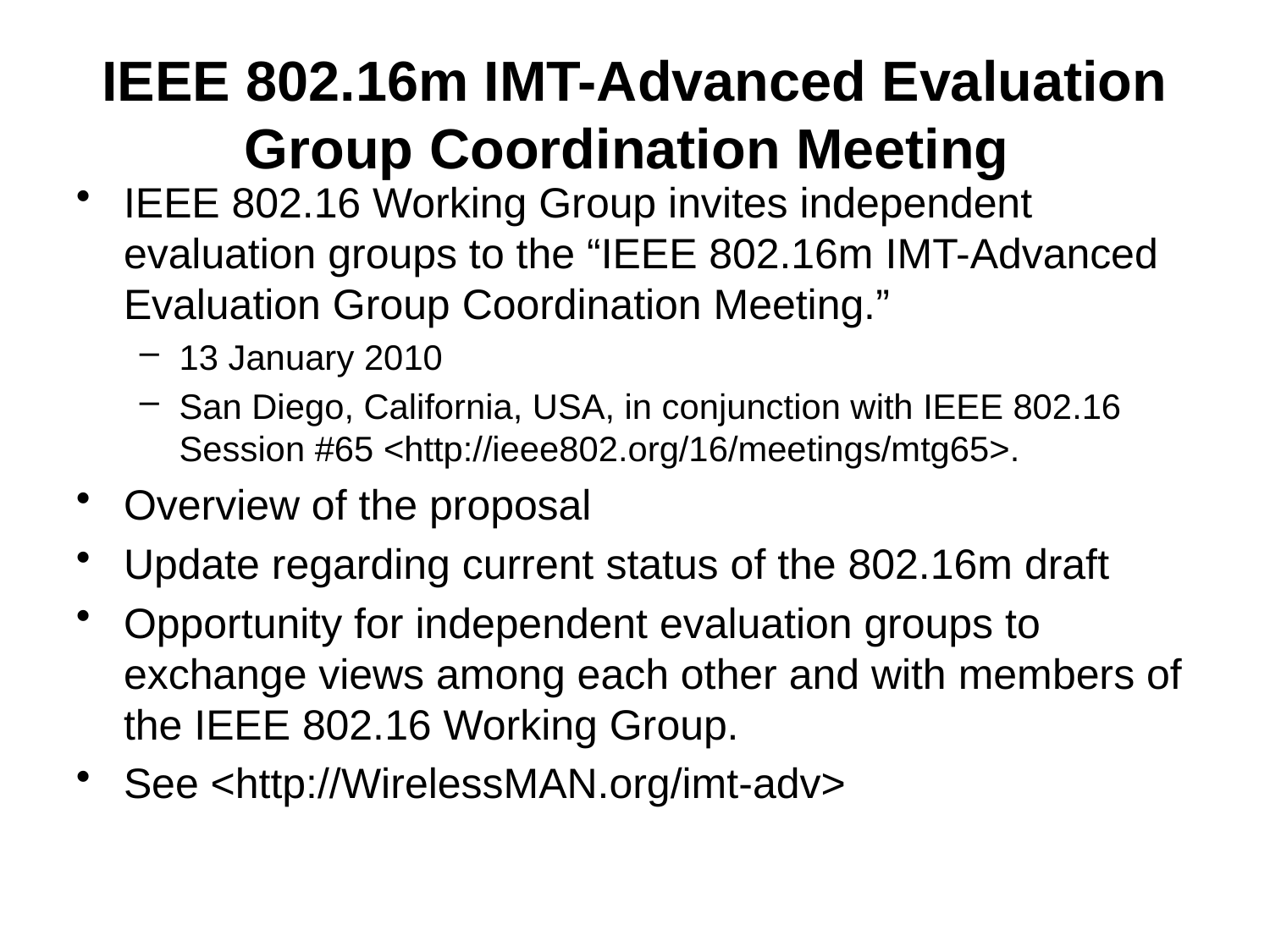

# IEEE 802.16m IMT-Advanced Evaluation Group Coordination Meeting
IEEE 802.16 Working Group invites independent evaluation groups to the “IEEE 802.16m IMT-Advanced Evaluation Group Coordination Meeting.”
13 January 2010
San Diego, California, USA, in conjunction with IEEE 802.16 Session #65 <http://ieee802.org/16/meetings/mtg65>.
Overview of the proposal
Update regarding current status of the 802.16m draft
Opportunity for independent evaluation groups to exchange views among each other and with members of the IEEE 802.16 Working Group.
See <http://WirelessMAN.org/imt-adv>